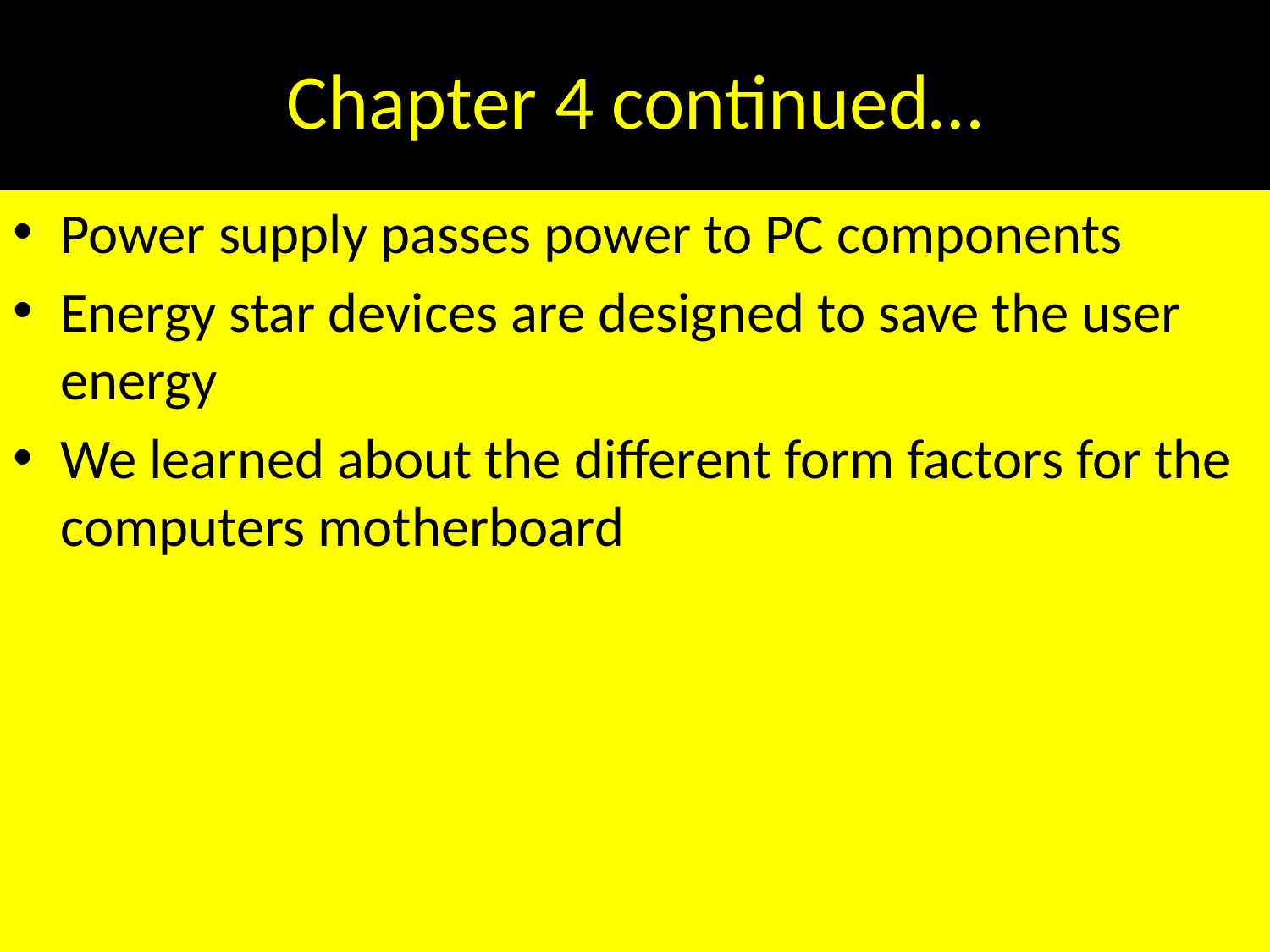

# Chapter 4 continued…
Power supply passes power to PC components
Energy star devices are designed to save the user energy
We learned about the different form factors for the computers motherboard